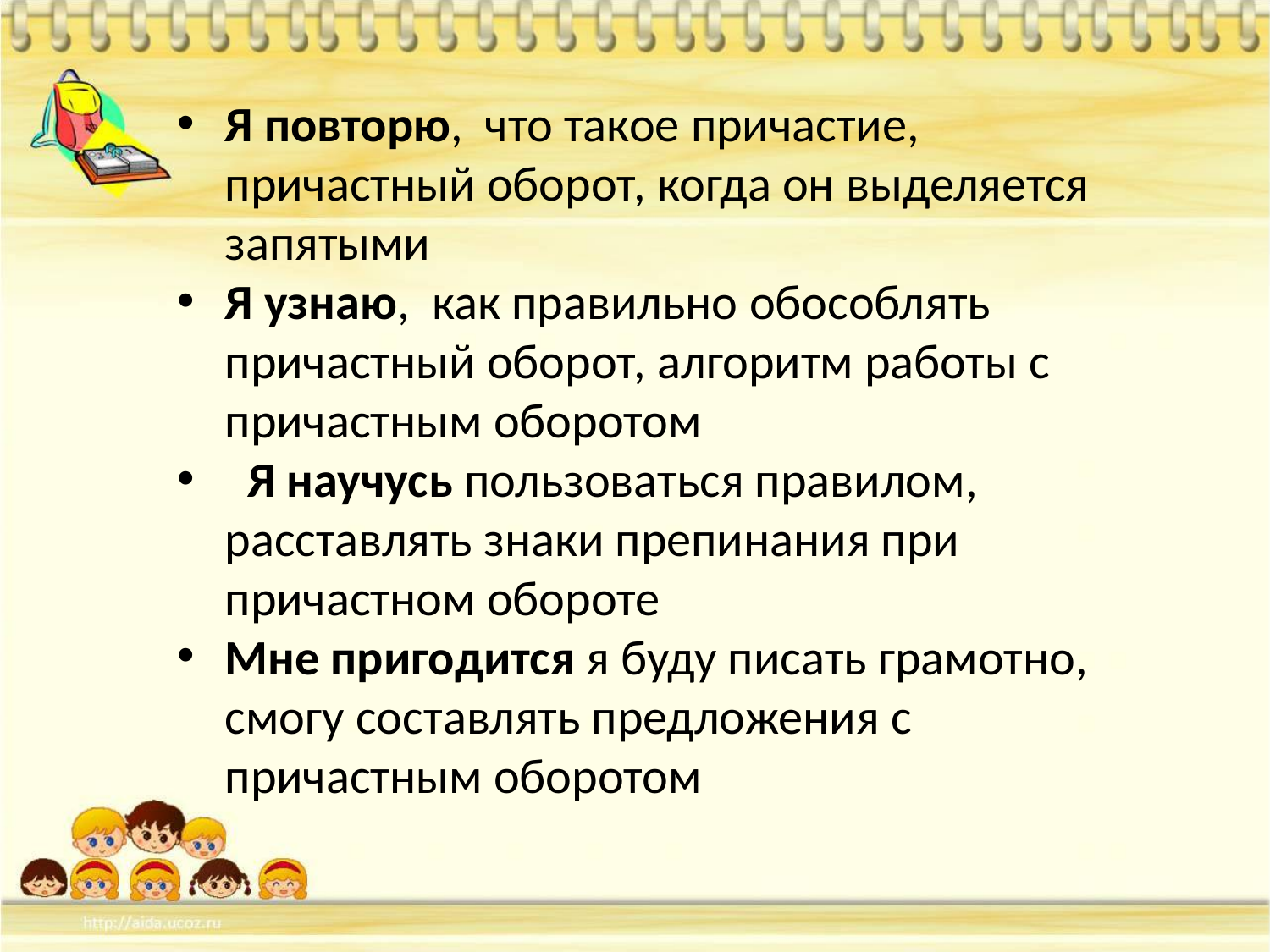

Я повторю,  что такое причастие, причастный оборот, когда он выделяется запятыми
Я узнаю,  как правильно обособлять  причастный оборот, алгоритм работы с причастным оборотом
  Я научусь пользоваться правилом, расставлять знаки препинания при причастном обороте
Мне пригодится я буду писать грамотно, смогу составлять предложения с причастным оборотом